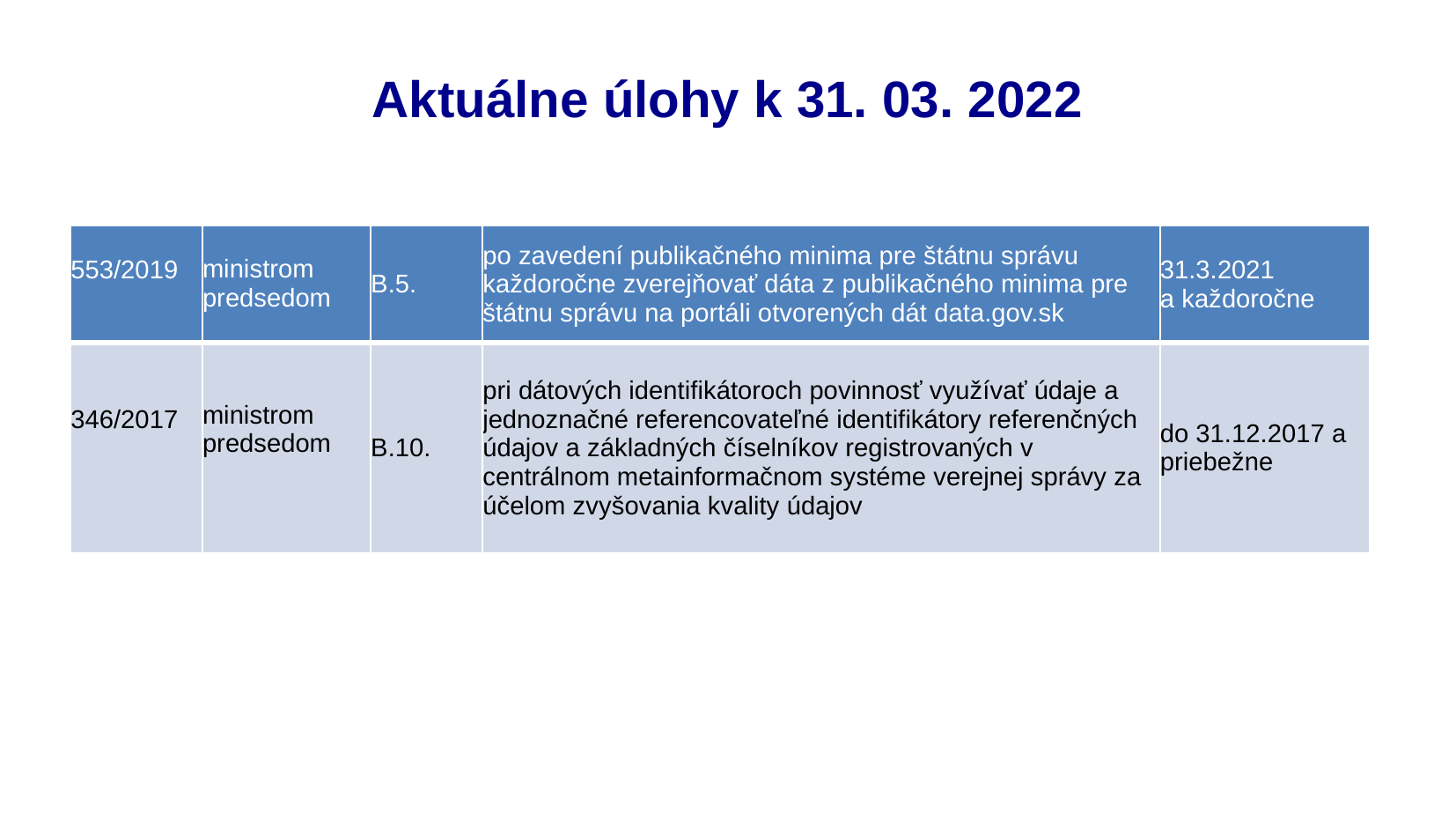

# Aktuálne úlohy k 31. 03. 2022
| 553/2019 | ministrom predsedom | B.5. | po zavedení publikačného minima pre štátnu správu každoročne zverejňovať dáta z publikačného minima pre štátnu správu na portáli otvorených dát data.gov.sk | 31.3.2021 a každoročne |
| --- | --- | --- | --- | --- |
| 346/2017 | ministrom predsedom | B.10. | pri dátových identifikátoroch povinnosť využívať údaje a jednoznačné referencovateľné identifikátory referenčných údajov a základných číselníkov registrovaných v centrálnom metainformačnom systéme verejnej správy za účelom zvyšovania kvality údajov | do 31.12.2017 a priebežne |